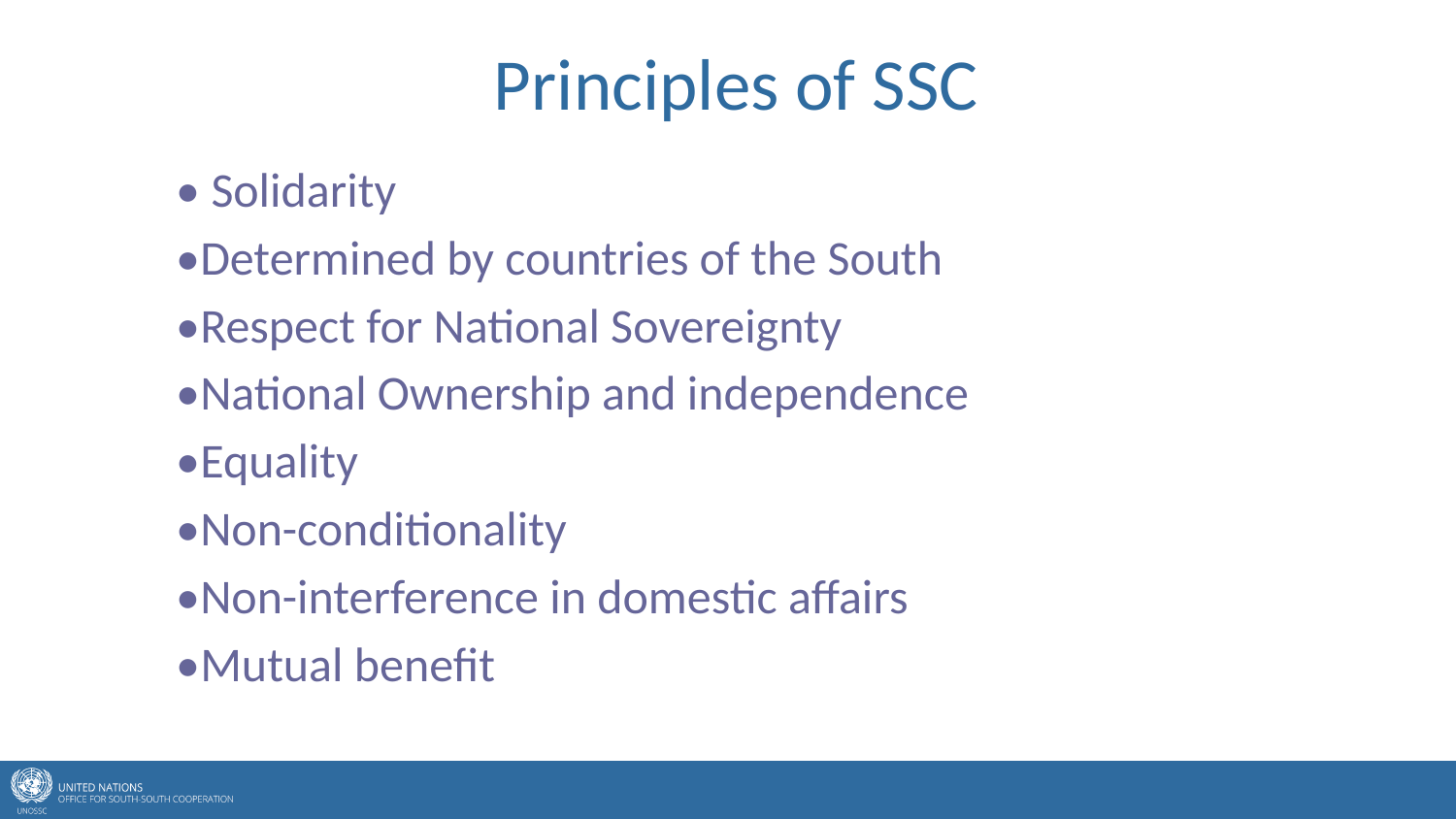

# Principles of SSC
• Solidarity
•Determined by countries of the South
•Respect for National Sovereignty
•National Ownership and independence
•Equality
•Non-conditionality
•Non-interference in domestic affairs
•Mutual benefit